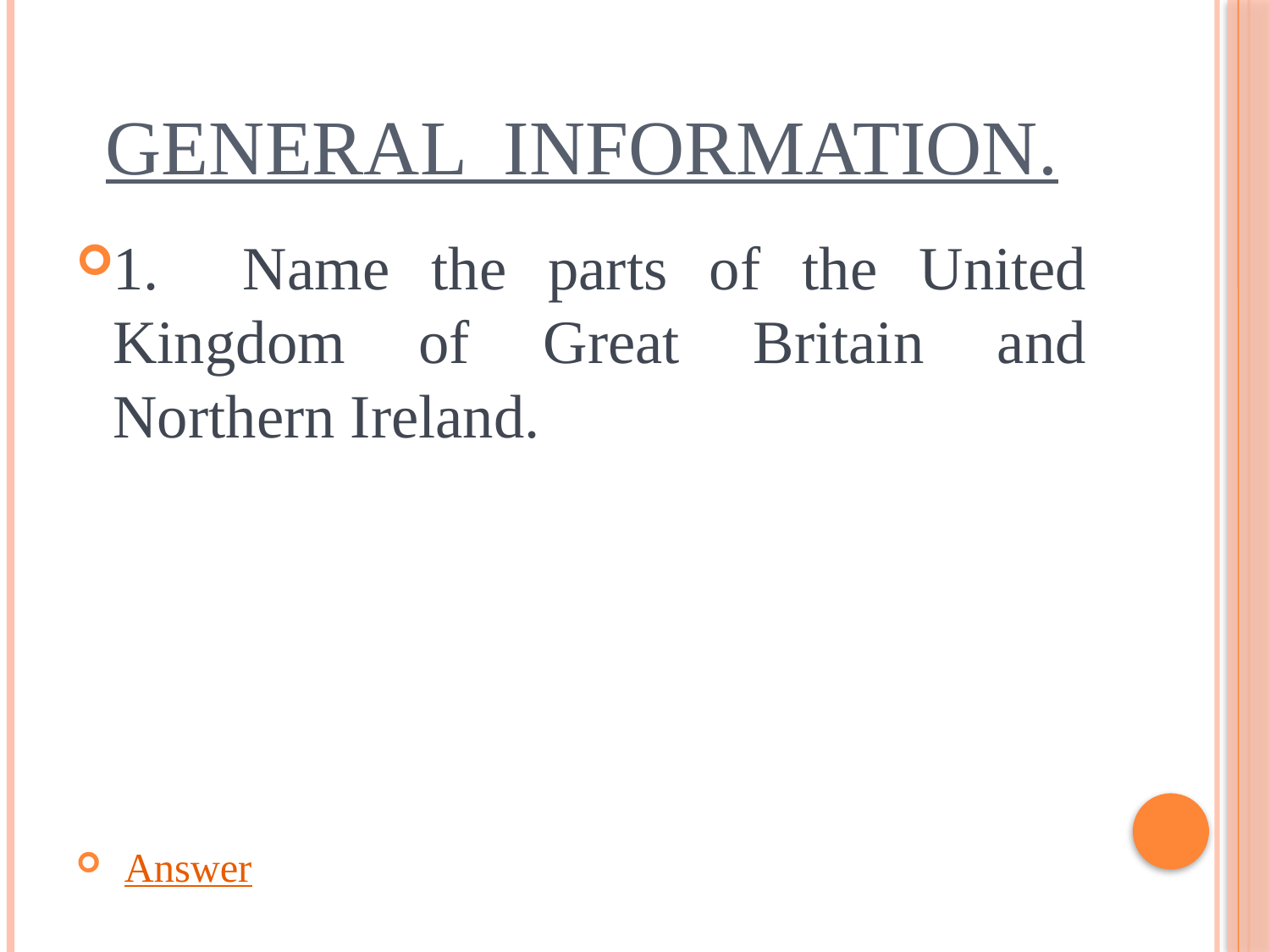

# General  Information.
1.  Name the parts of the United Kingdom of Great Britain and Northern Ireland.

 Answer